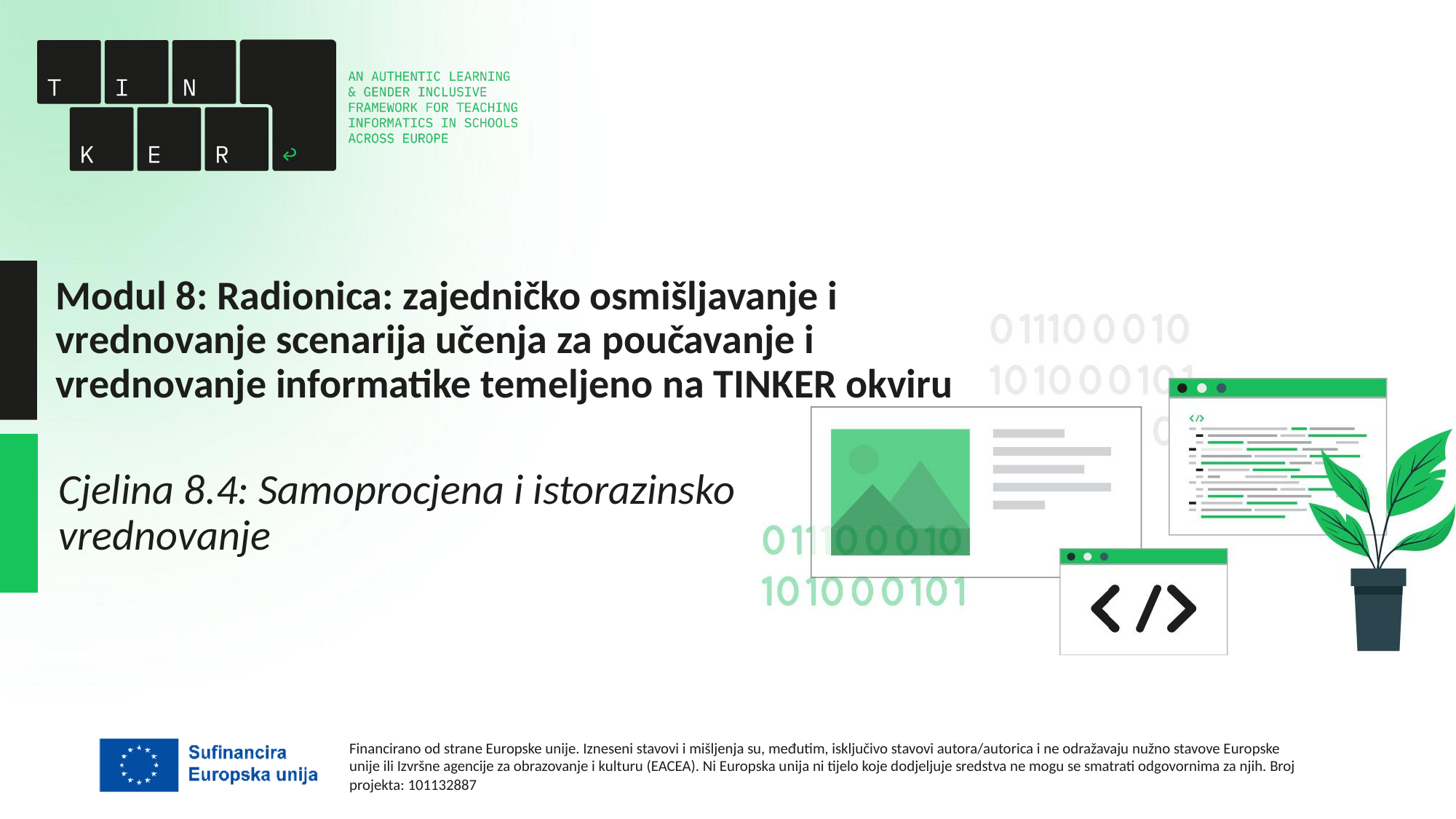

# Modul 8: Radionica: zajedničko osmišljavanje i vrednovanje scenarija učenja za poučavanje i vrednovanje informatike temeljeno na TINKER okviru
Cjelina 8.4: Samoprocjena i istorazinsko vrednovanje